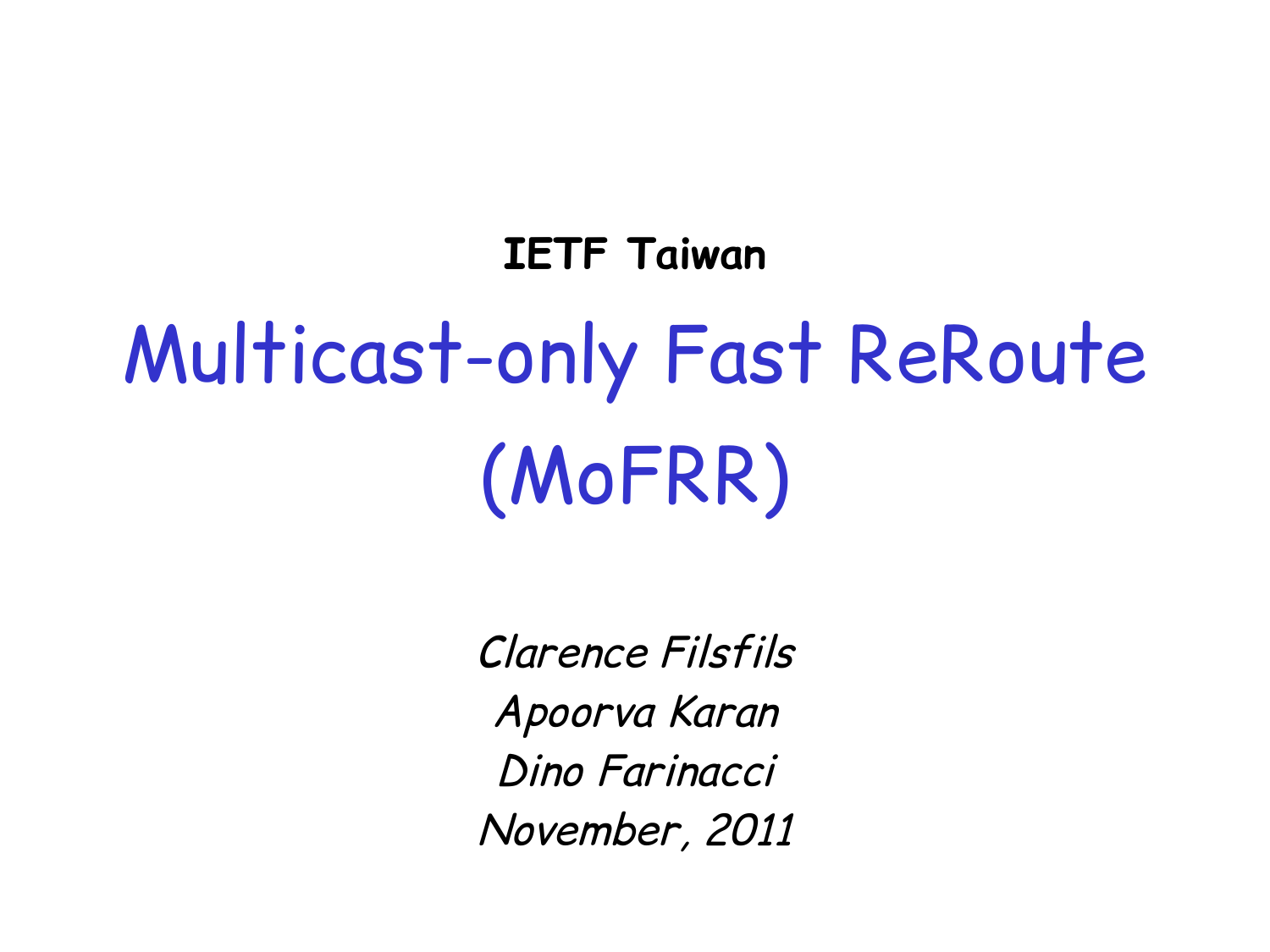

# IETF Taiwan Multicast-only Fast ReRoute (MoFRR)
Clarence Filsfils
Apoorva Karan
Dino Farinacci
November, 2011